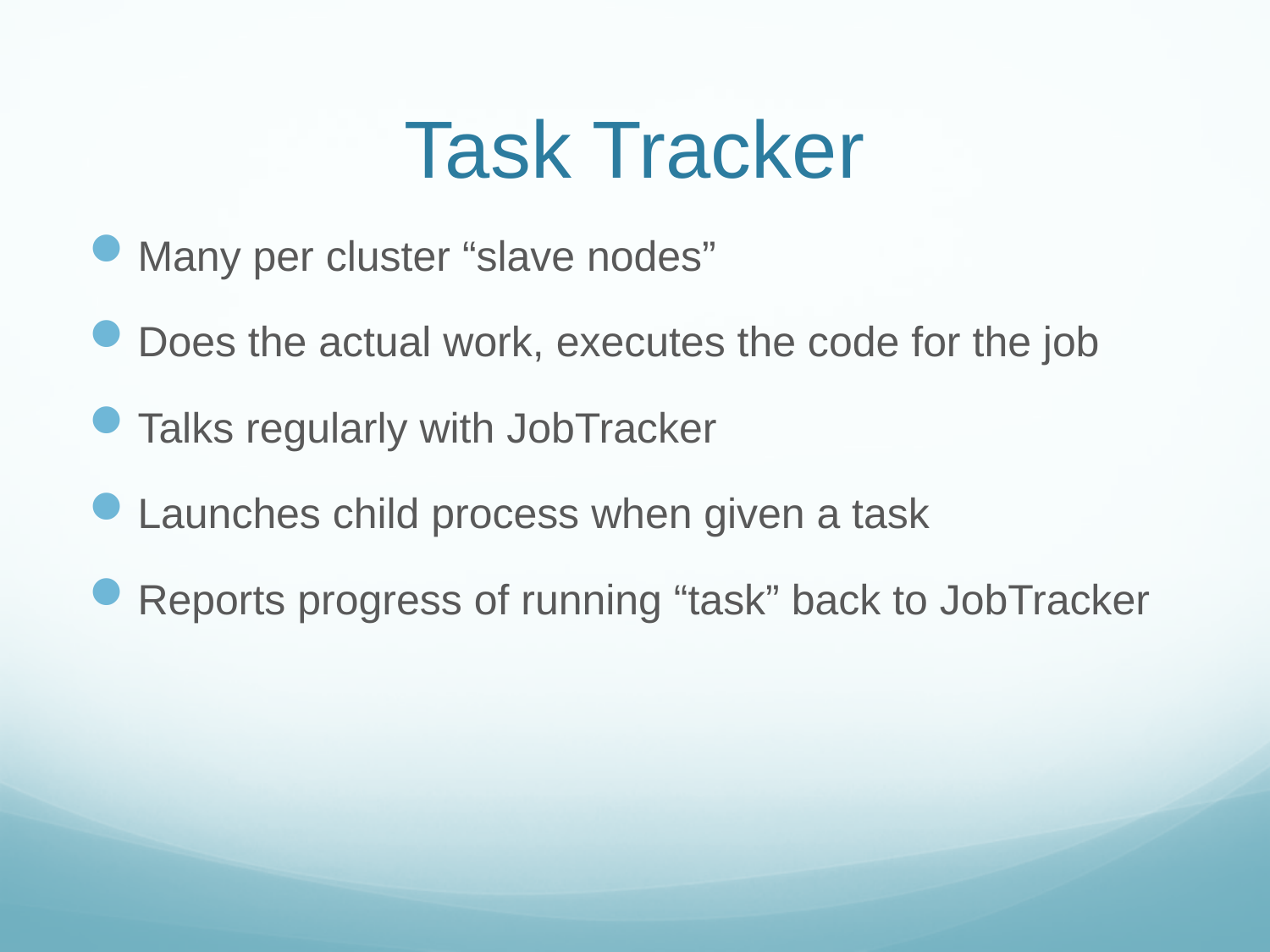

# Task Tracker
Many per cluster “slave nodes”
Does the actual work, executes the code for the job
Talks regularly with JobTracker
Launches child process when given a task
Reports progress of running “task” back to JobTracker